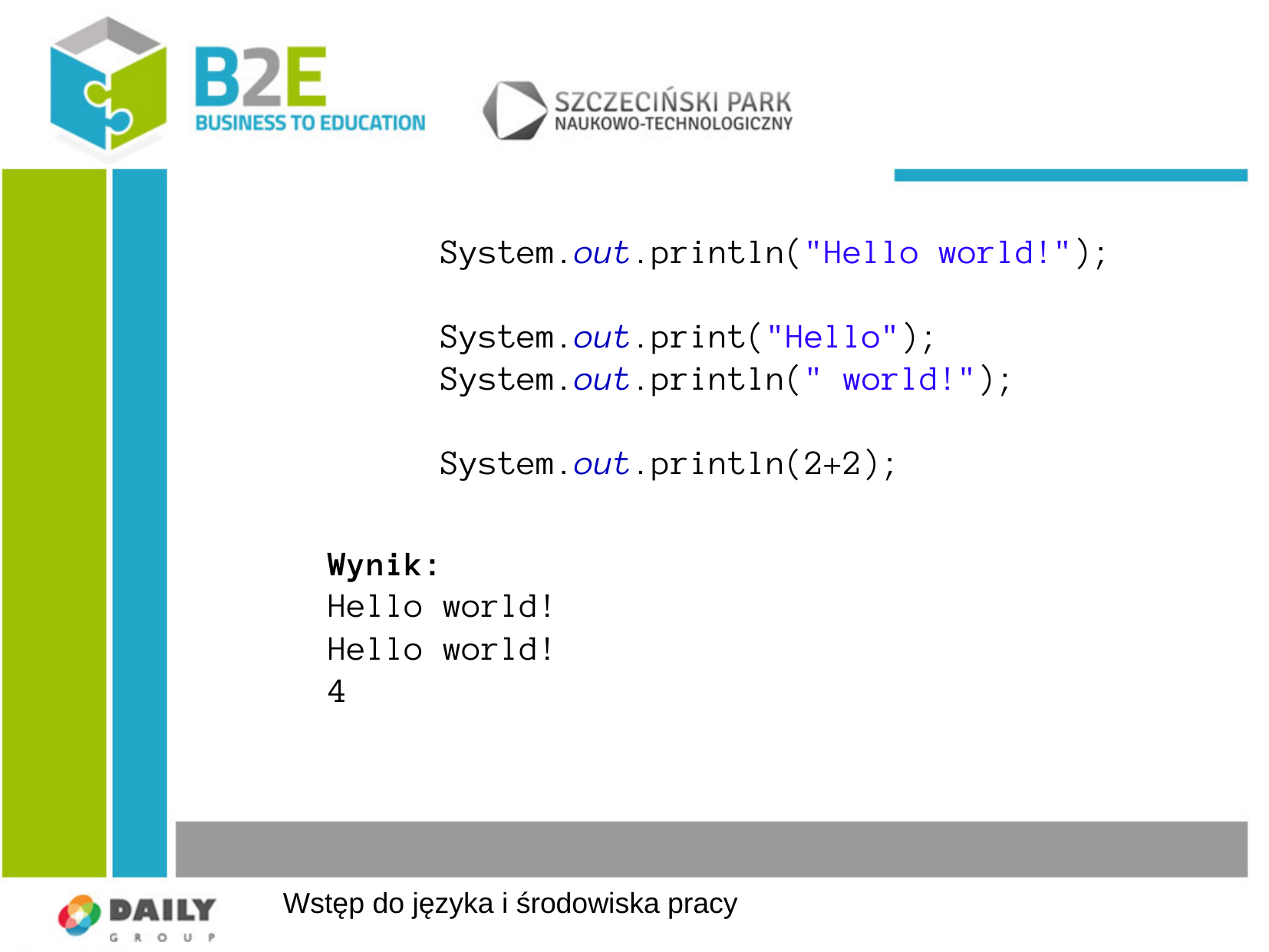

System.out.println("Hello world!");

		System.out.print("Hello");
		System.out.println(" world!");

		System.out.println(2+2);
Wynik:
Hello world!
Hello world!
4
Wstęp do języka i środowiska pracy